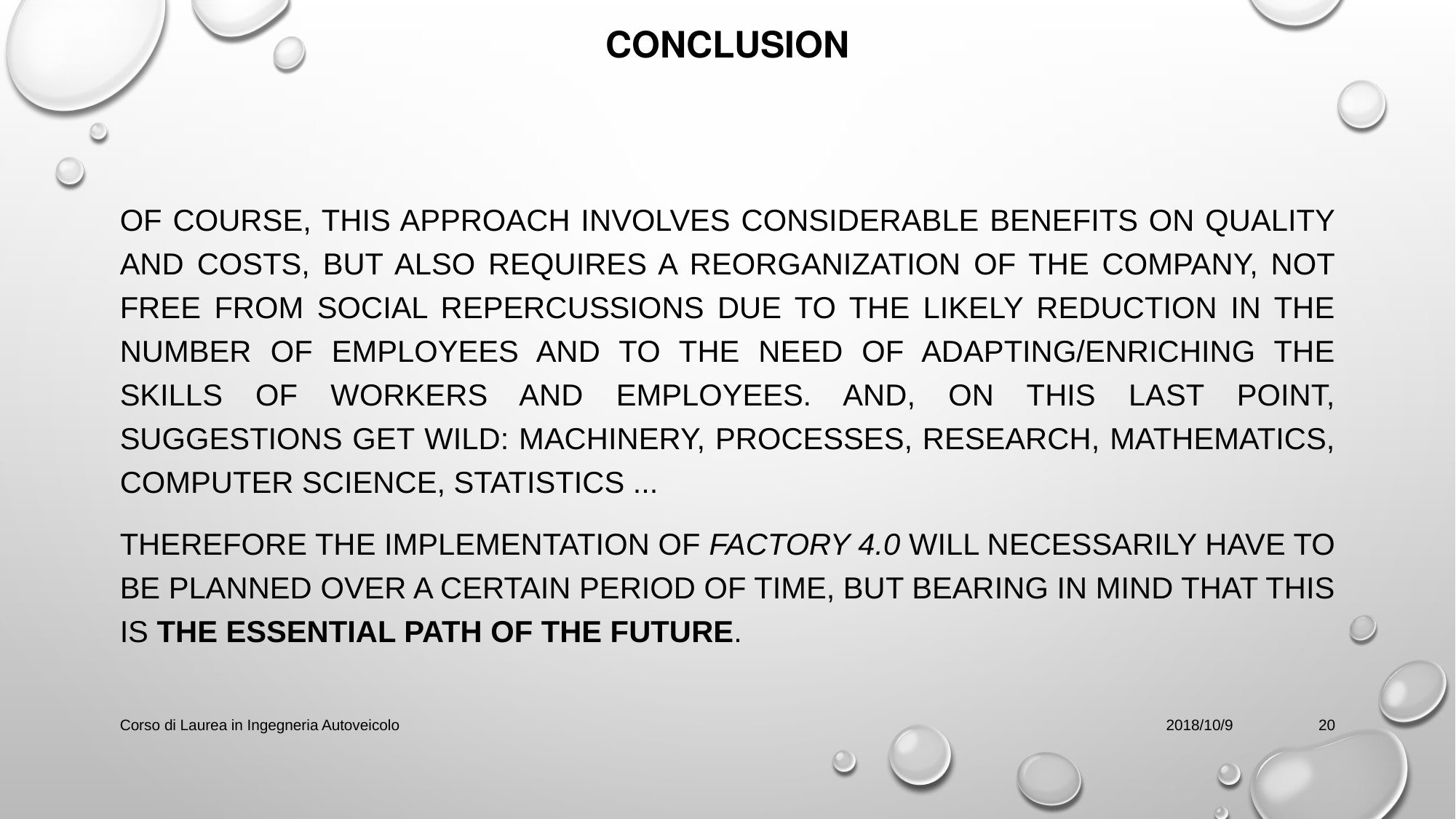

# conclusion
Of course, this approach involves considerable benefits on quality and costs, but also requires a reorganization of the company, not free from social repercussions due to the likely reduction in the number of Employees and to the need of adapting/enriching the skills of Workers and Employees. And, on this last point, suggestions get wild: machinery, processes, research, mathematics, computer science, statistics ...
THEREFORE the implementation of Factory 4.0 will necessarily have to be planned over a certain period of time, but bearing in mind that this is the essential path of the future.
Corso di Laurea in Ingegneria Autoveicolo
2018/10/9
20